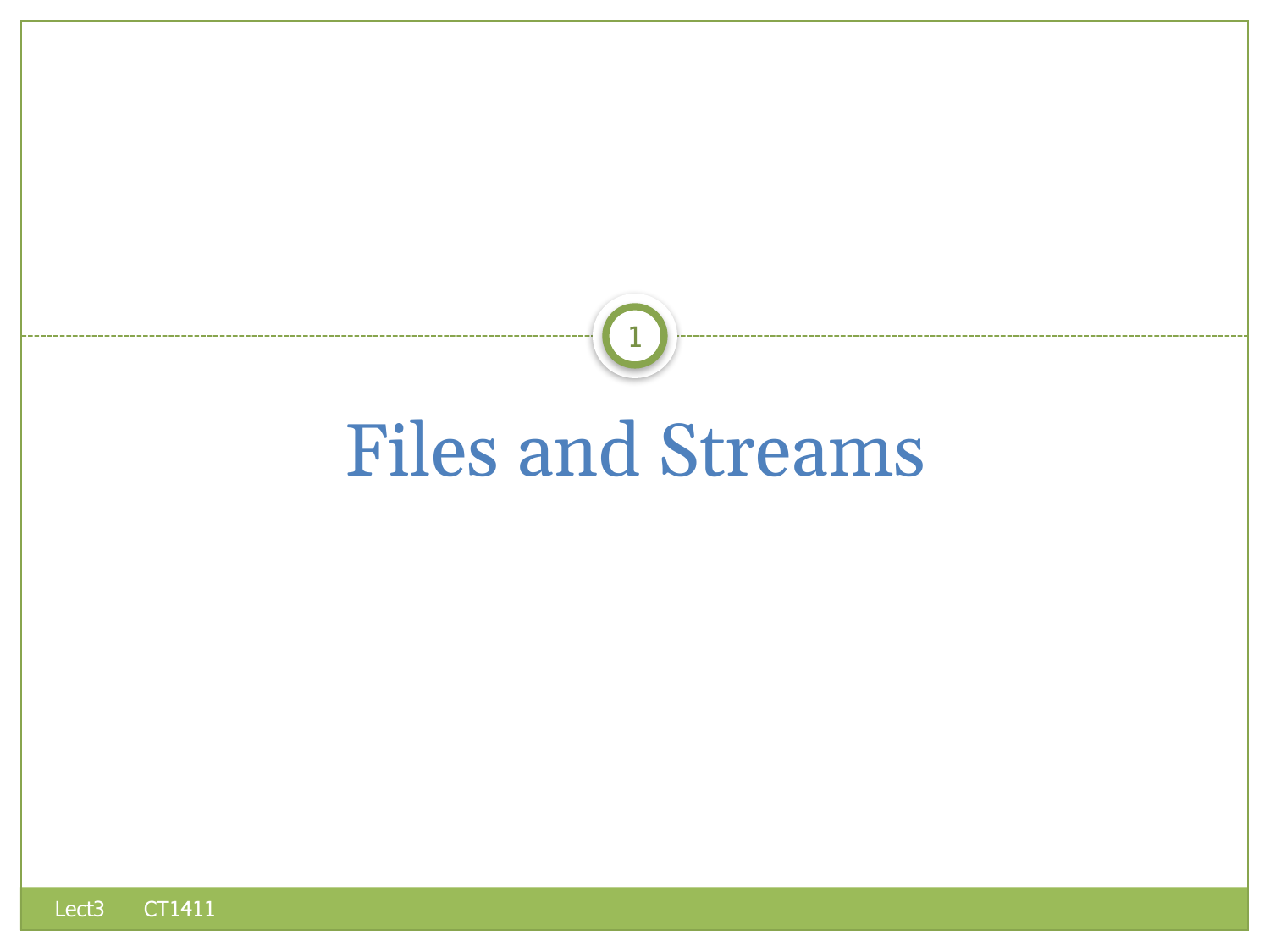

# Files and Streams
1
Lect3      CT1411